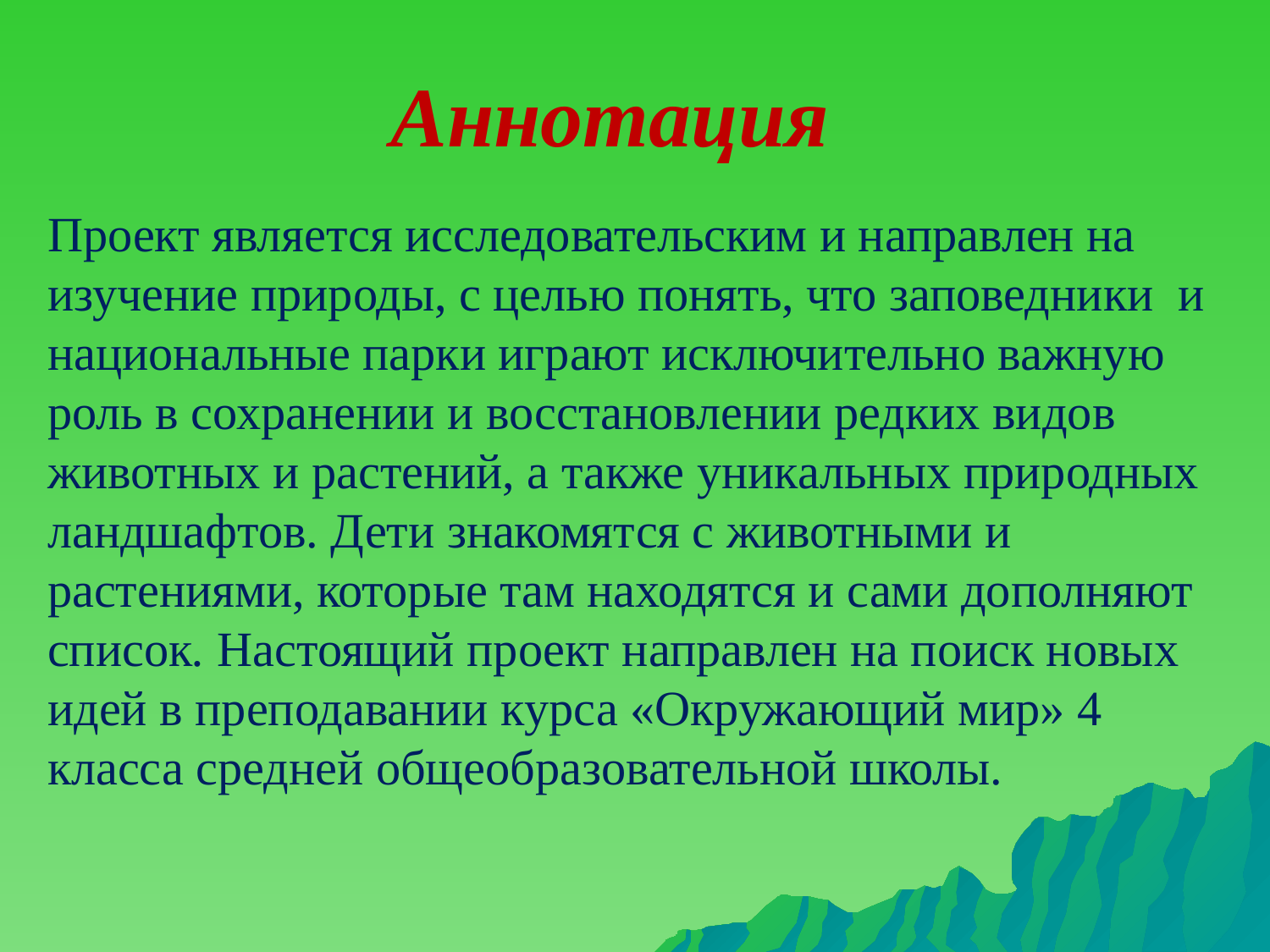

Аннотация
Проект является исследовательским и направлен на изучение природы, с целью понять, что заповедники  и национальные парки играют исключительно важную роль в сохранении и восстановлении редких видов животных и растений, а также уникальных природных ландшафтов. Дети знакомятся с животными и растениями, которые там находятся и сами дополняют список. Настоящий проект направлен на поиск новых идей в преподавании курса «Окружающий мир» 4 класса средней общеобразовательной школы.